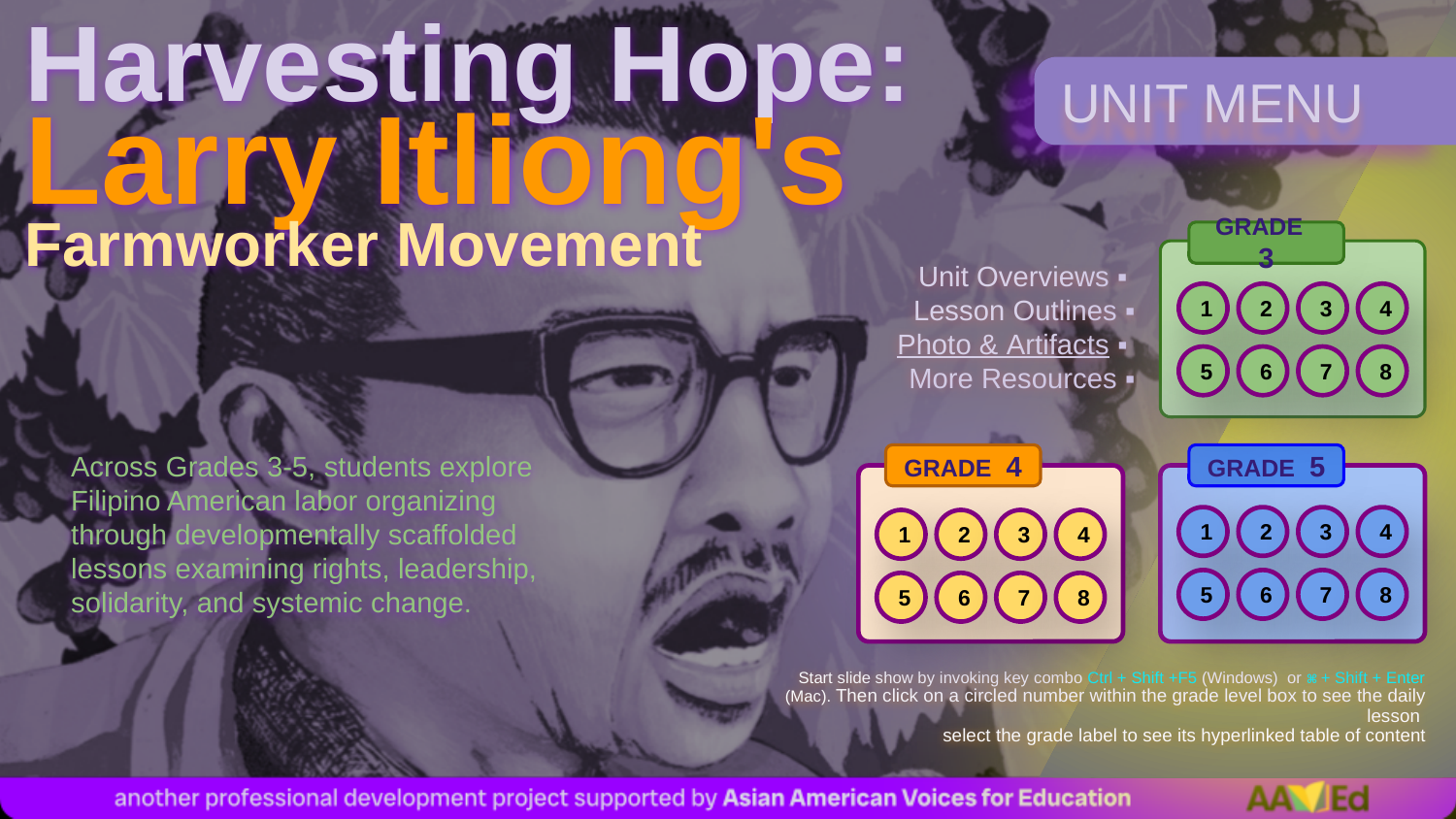

Harvesting Hope:
Larry Itliong's
Farmworker Movement
UNIT MENU
GRADE    3

Unit Overviews ▪
Lesson Outlines ▪
Photo & Artifacts ▪
More Resources ▪
1
2
3
4

5
6
7
8
Across Grades 3-5, students explore Filipino American labor organizing through developmentally scaffolded lessons examining rights, leadership, solidarity, and systemic change.
GRADE   4
GRADE   5

1
2
3
4
1
2
3
4
5
6
7
8
5
6
7
8
Start slide show by invoking key combo Ctrl + Shift +F5 (Windows)  or ⌘ + Shift + Enter (Mac). Then click on a circled number within the grade level box to see the daily lesson
select the grade label to see its hyperlinked table of content